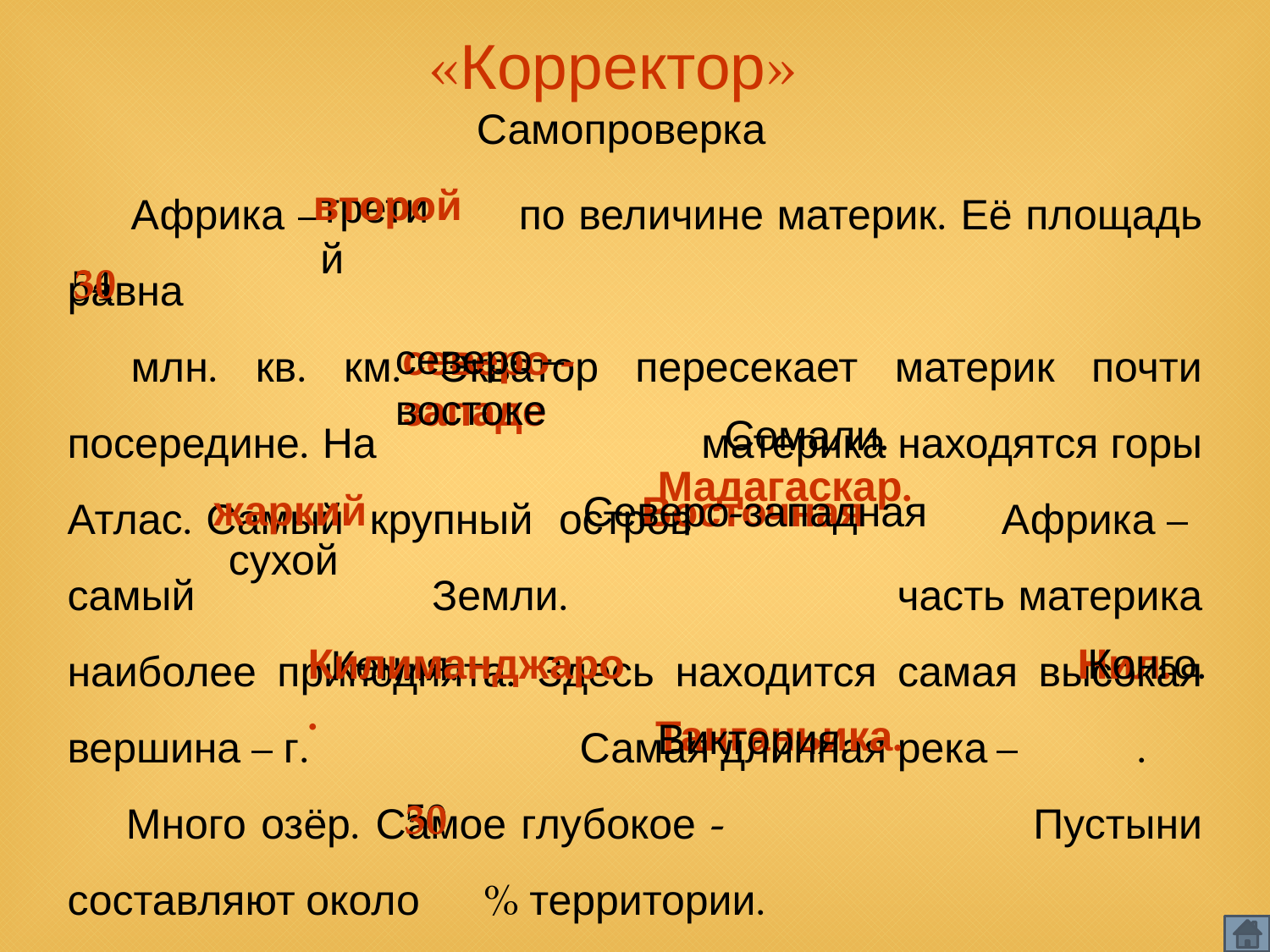

«Корректор»
Самопроверка

Африка –               по величине материк. Её площадь равна
млн. кв. км. Экватор пересекает материк почти посередине. На                           материка находятся горы Атлас. Самый  крупный  остров                        Африка –  самый                  Земли.                         часть материка наиболее приподнята. Здесь находится самая высокая вершина – г.                         Самая длинная река –           .          Много озёр. Самое глубокое -                     Пустыни составляют около      % территории.
второй
третий
30
54
северо – востоке
северо - западе
   Мадагаскар.
   Сомали.
 сухой
жаркий
Северо-западная
Восточная
Килиманджаро.
Нил.
Конго.
Кения.
Танганьика.
Виктория.
30
50